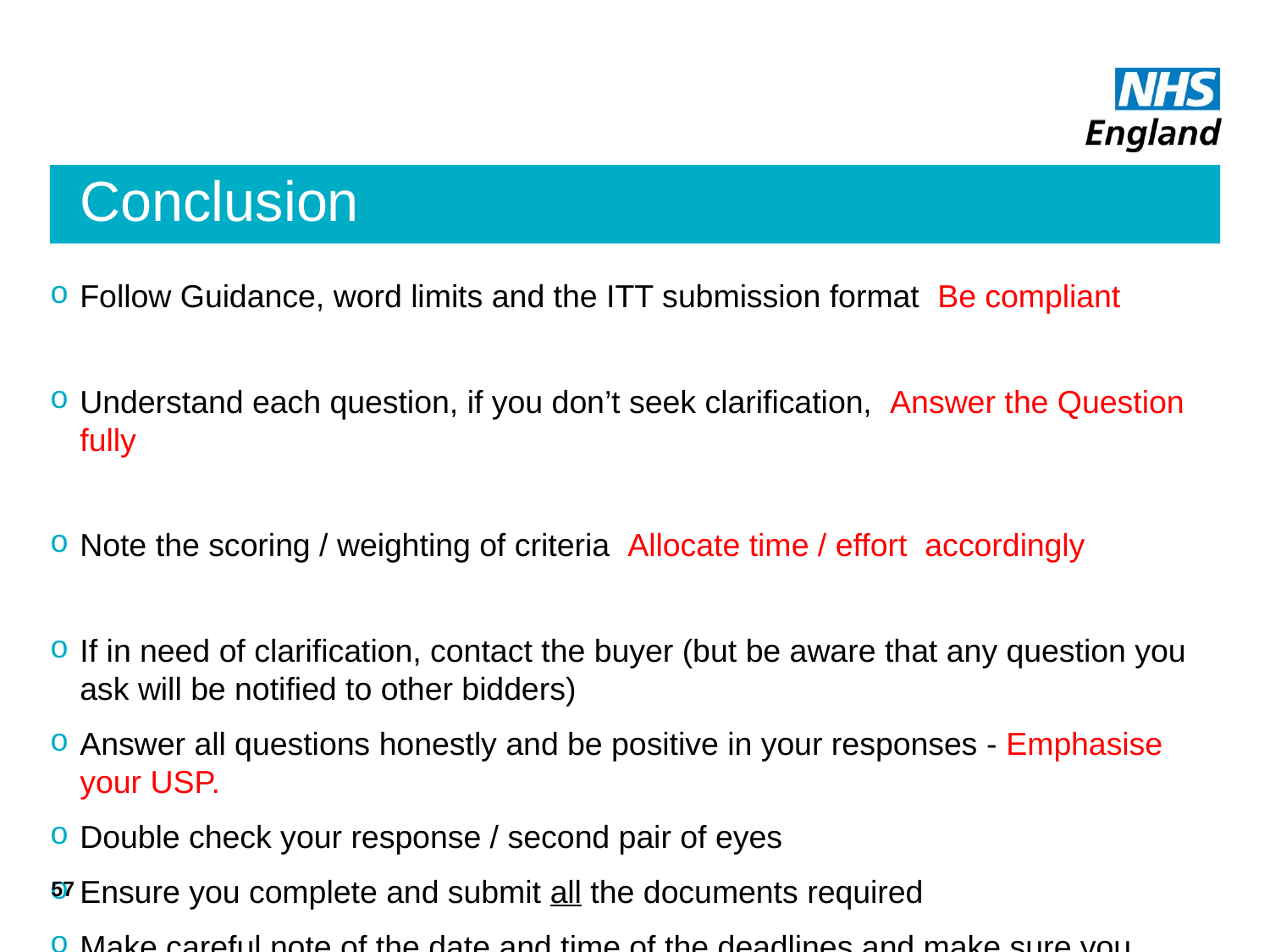

# Conclusion
Follow Guidance, word limits and the ITT submission format  Be compliant

Understand each question, if you don’t seek clarification,  Answer the Question fully

Note the scoring / weighting of criteria  Allocate time / effort  accordingly

If in need of clarification, contact the buyer (but be aware that any question you ask will be notified to other bidders)

Answer all questions honestly and be positive in your responses - Emphasise your USP.

Double check your response / second pair of eyes

Ensure you complete and submit all the documents required

Make careful note of the date and time of the deadlines and make sure you submit well in advance - Avoid last minute submissions

57